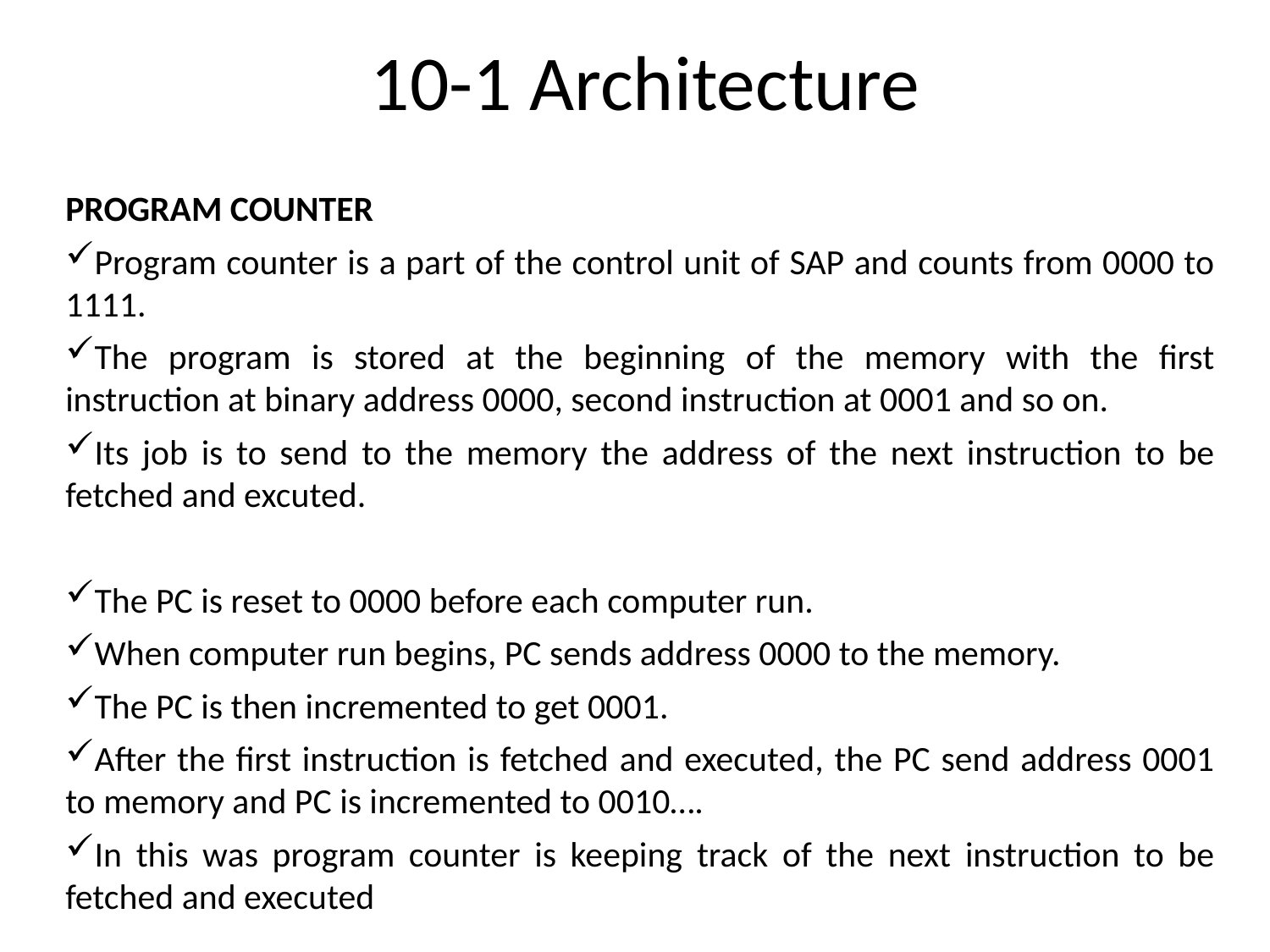

# 10-1 Architecture
PROGRAM COUNTER
Program counter is a part of the control unit of SAP and counts from 0000 to 1111.
The program is stored at the beginning of the memory with the first instruction at binary address 0000, second instruction at 0001 and so on.
Its job is to send to the memory the address of the next instruction to be fetched and excuted.

The PC is reset to 0000 before each computer run.
When computer run begins, PC sends address 0000 to the memory.
The PC is then incremented to get 0001.
After the first instruction is fetched and executed, the PC send address 0001 to memory and PC is incremented to 0010….
In this was program counter is keeping track of the next instruction to be fetched and executed